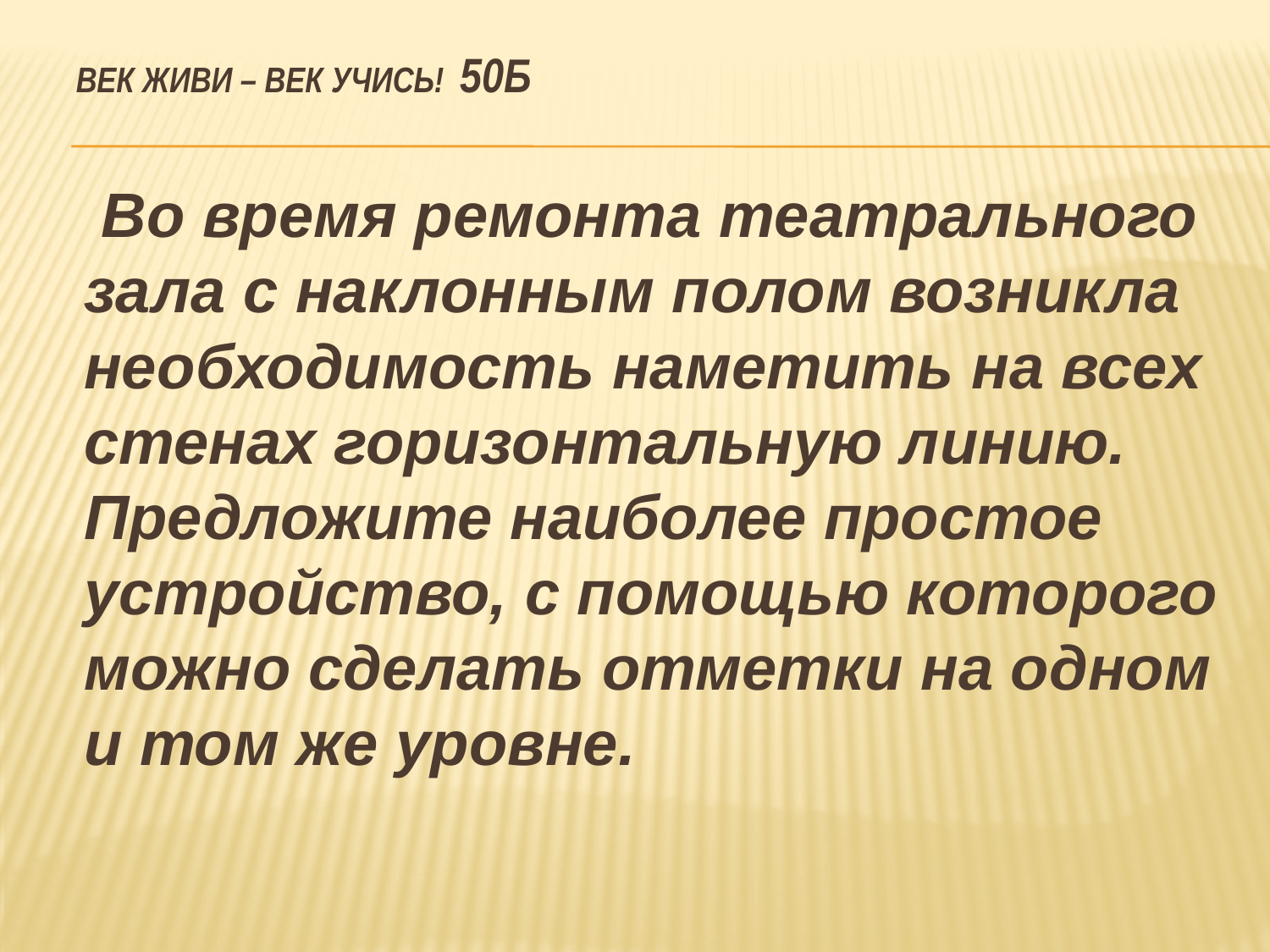

# Век живи – век учись!  50б
	 Во время ремонта театрального зала с наклонным полом возникла необходимость наметить на всех стенах горизонтальную линию. Предложите наиболее простое устройство, с помощью которого можно сделать отметки на одном и том же уровне.